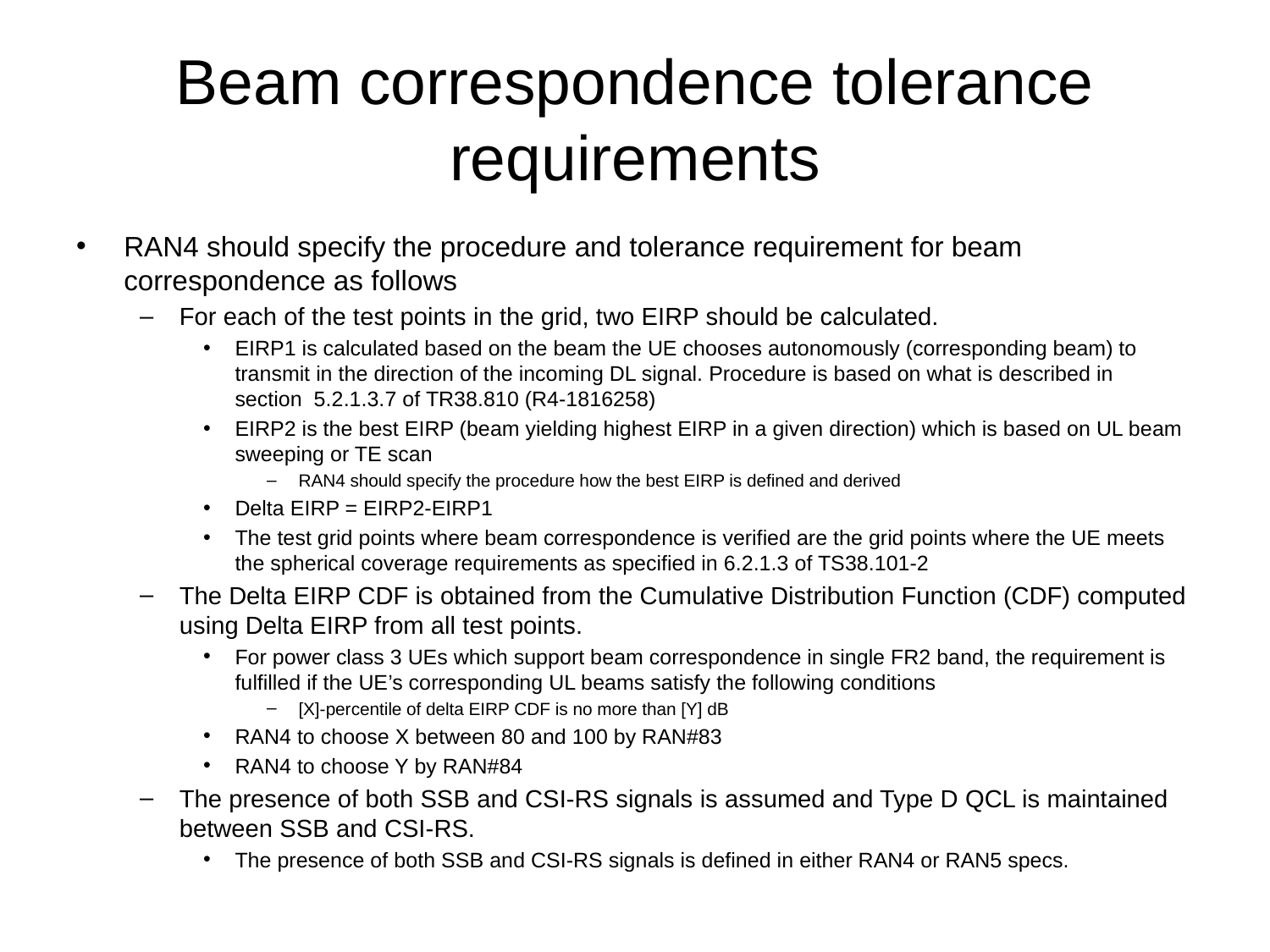

# Beam correspondence tolerance requirements
RAN4 should specify the procedure and tolerance requirement for beam correspondence as follows
For each of the test points in the grid, two EIRP should be calculated.
EIRP1 is calculated based on the beam the UE chooses autonomously (corresponding beam) to transmit in the direction of the incoming DL signal. Procedure is based on what is described in section  5.2.1.3.7 of TR38.810 (R4-1816258)
EIRP2 is the best EIRP (beam yielding highest EIRP in a given direction) which is based on UL beam sweeping or TE scan
RAN4 should specify the procedure how the best EIRP is defined and derived
Delta EIRP = EIRP2-EIRP1
The test grid points where beam correspondence is verified are the grid points where the UE meets the spherical coverage requirements as specified in 6.2.1.3 of TS38.101-2
The Delta EIRP CDF is obtained from the Cumulative Distribution Function (CDF) computed using Delta EIRP from all test points.
For power class 3 UEs which support beam correspondence in single FR2 band, the requirement is fulfilled if the UE’s corresponding UL beams satisfy the following conditions
[X]-percentile of delta EIRP CDF is no more than [Y] dB
RAN4 to choose X between 80 and 100 by RAN#83
RAN4 to choose Y by RAN#84
The presence of both SSB and CSI-RS signals is assumed and Type D QCL is maintained between SSB and CSI-RS.
The presence of both SSB and CSI-RS signals is defined in either RAN4 or RAN5 specs.